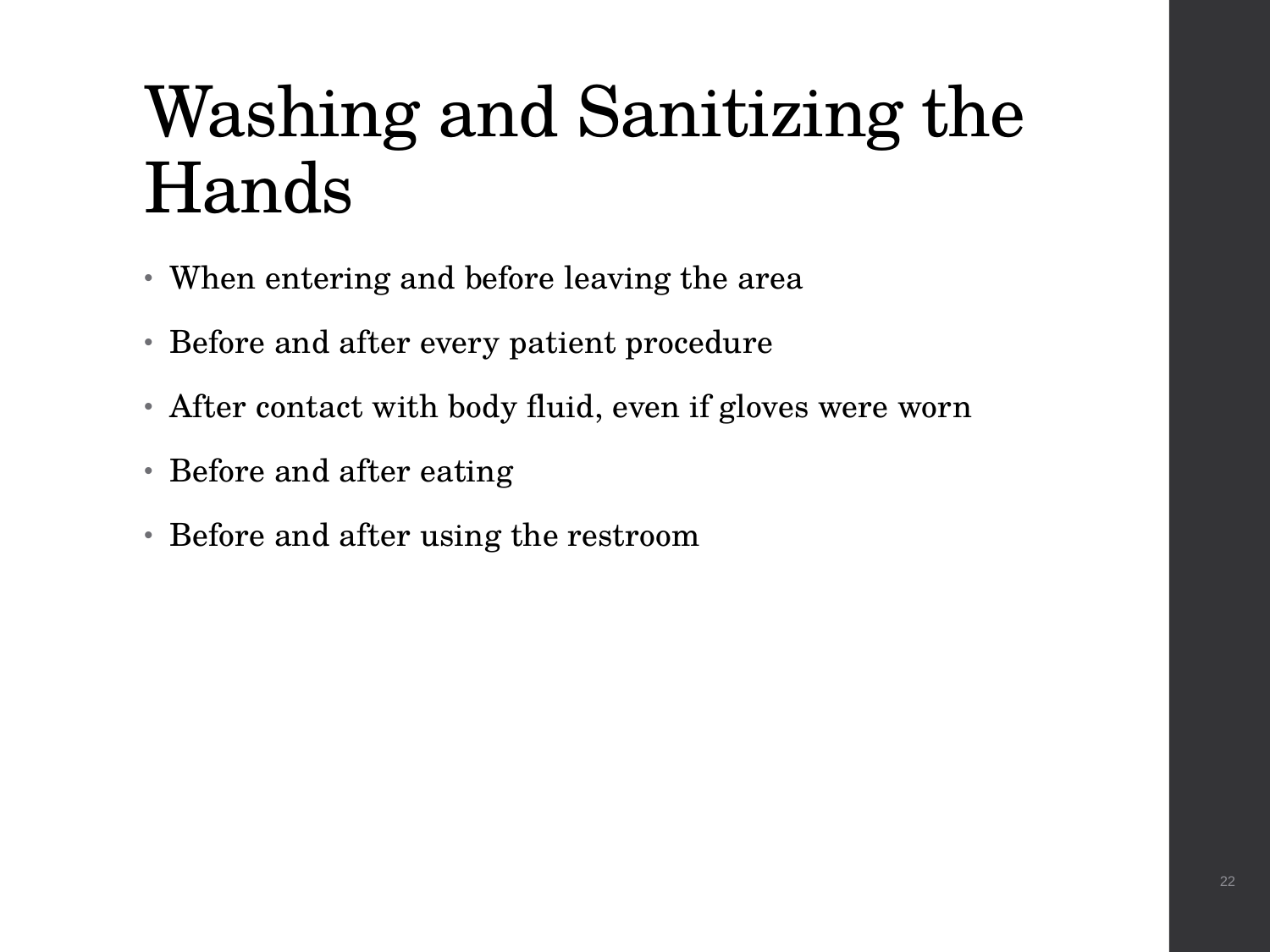

# Washing and Sanitizing the Hands
When entering and before leaving the area
Before and after every patient procedure
After contact with body fluid, even if gloves were worn
Before and after eating
Before and after using the restroom
 22